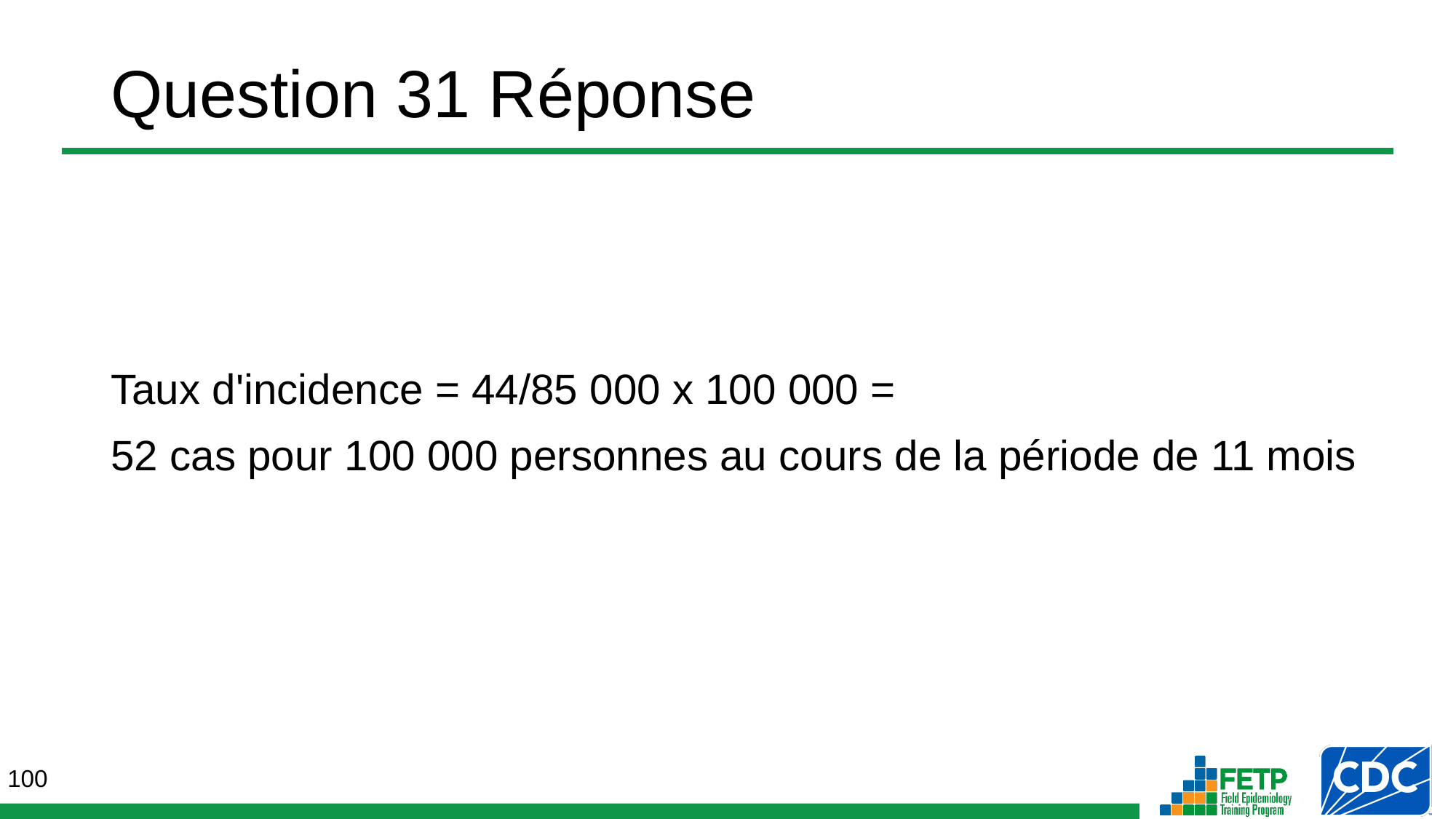

# Question 31 Réponse
Taux d'incidence = 44/85 000 x 100 000 =
52 cas pour 100 000 personnes au cours de la période de 11 mois